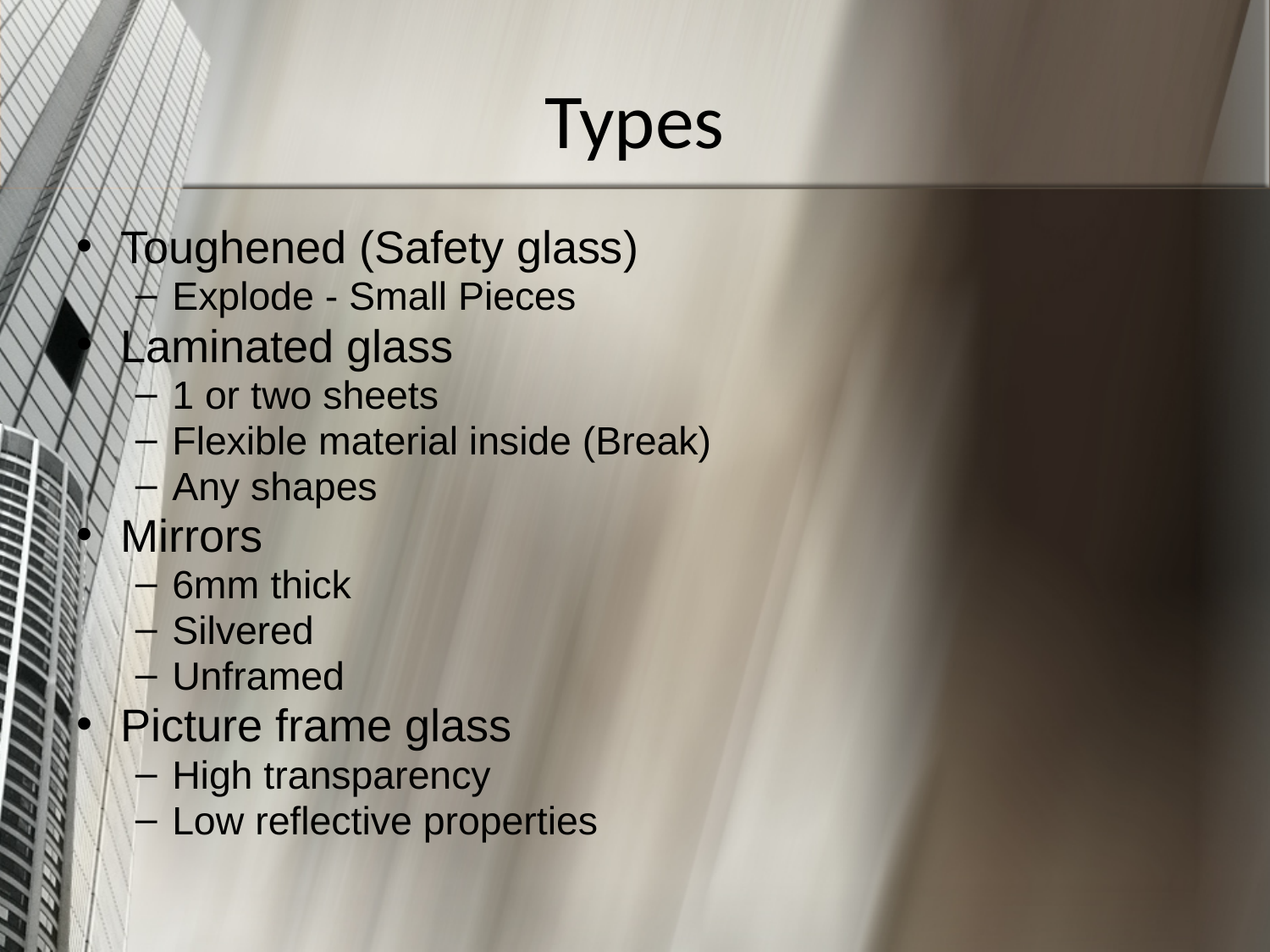

Types
Toughened (Safety glass)
Explode - Small Pieces
Laminated glass
1 or two sheets
Flexible material inside (Break)
Any shapes
Mirrors
6mm thick
Silvered
Unframed
Picture frame glass
High transparency
Low reflective properties